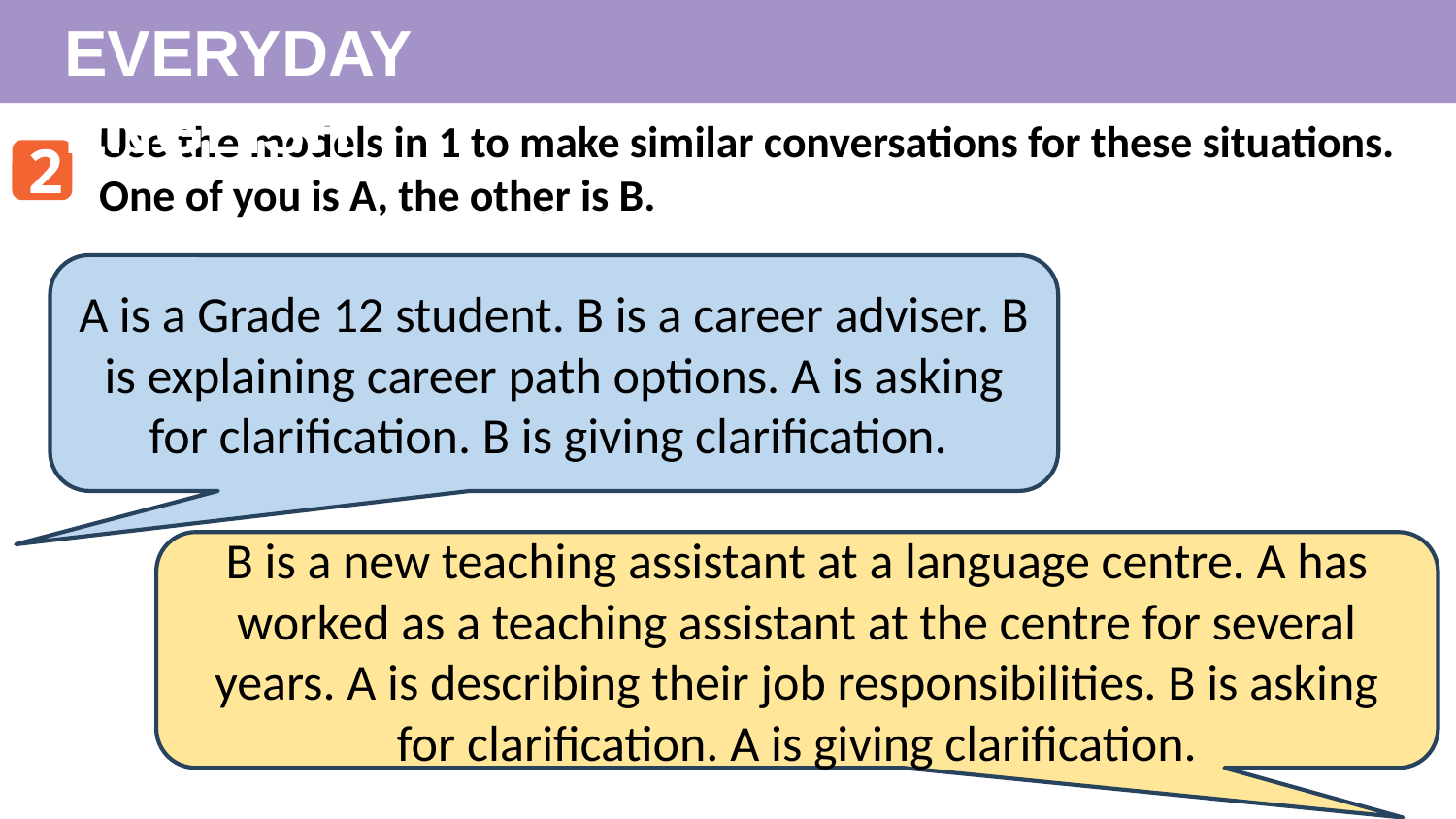

EVERYDAY ENGLISH
Use the models in 1 to make similar conversations for these situations. One of you is A, the other is B.
2

A is a Grade 12 student. B is a career adviser. B is explaining career path options. A is asking for clarification. B is giving clarification.
B is a new teaching assistant at a language centre. A has worked as a teaching assistant at the centre for several years. A is describing their job responsibilities. B is asking for clarification. A is giving clarification.